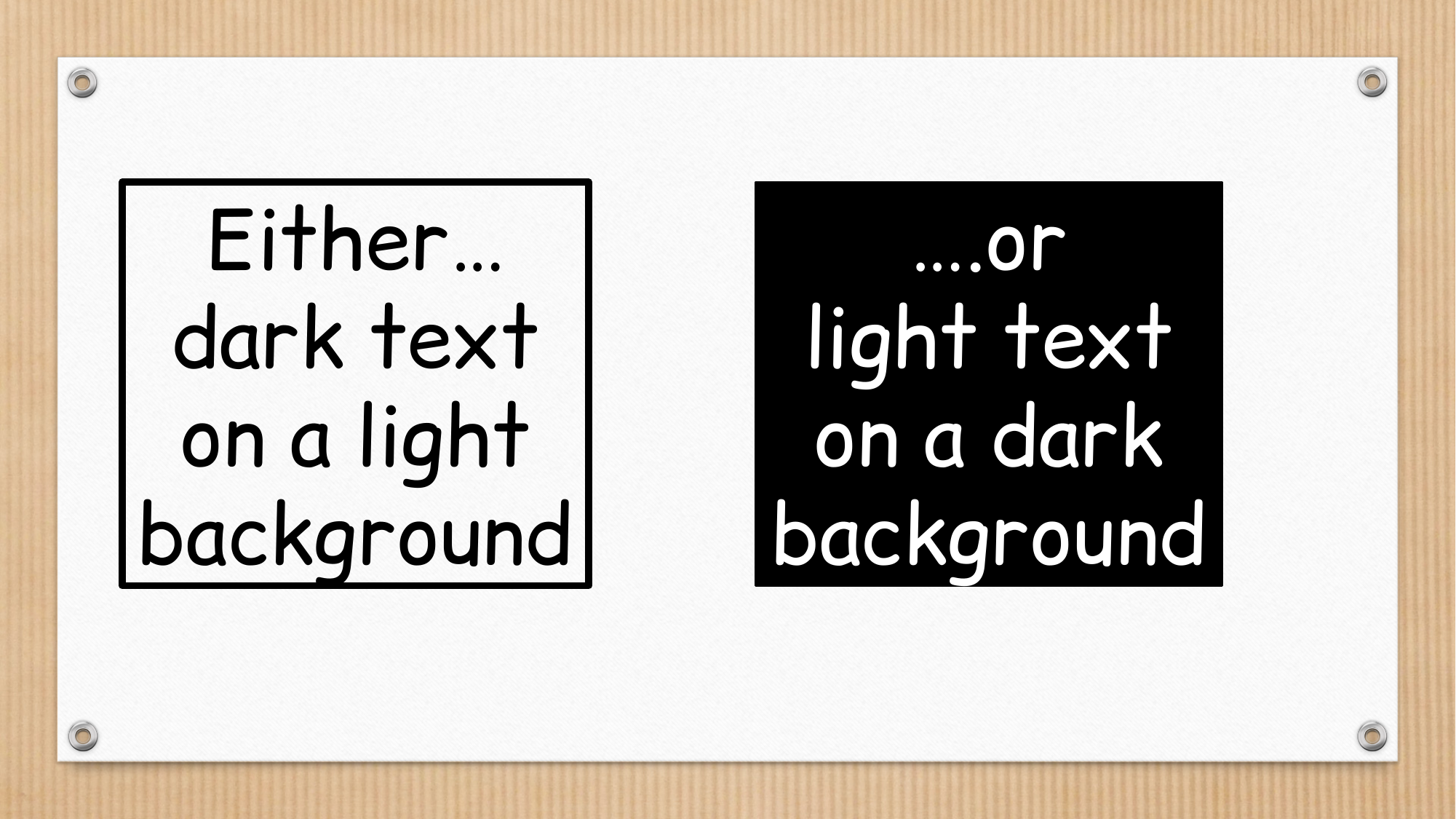

Either…
dark text on a light background
….or
light text on a dark background